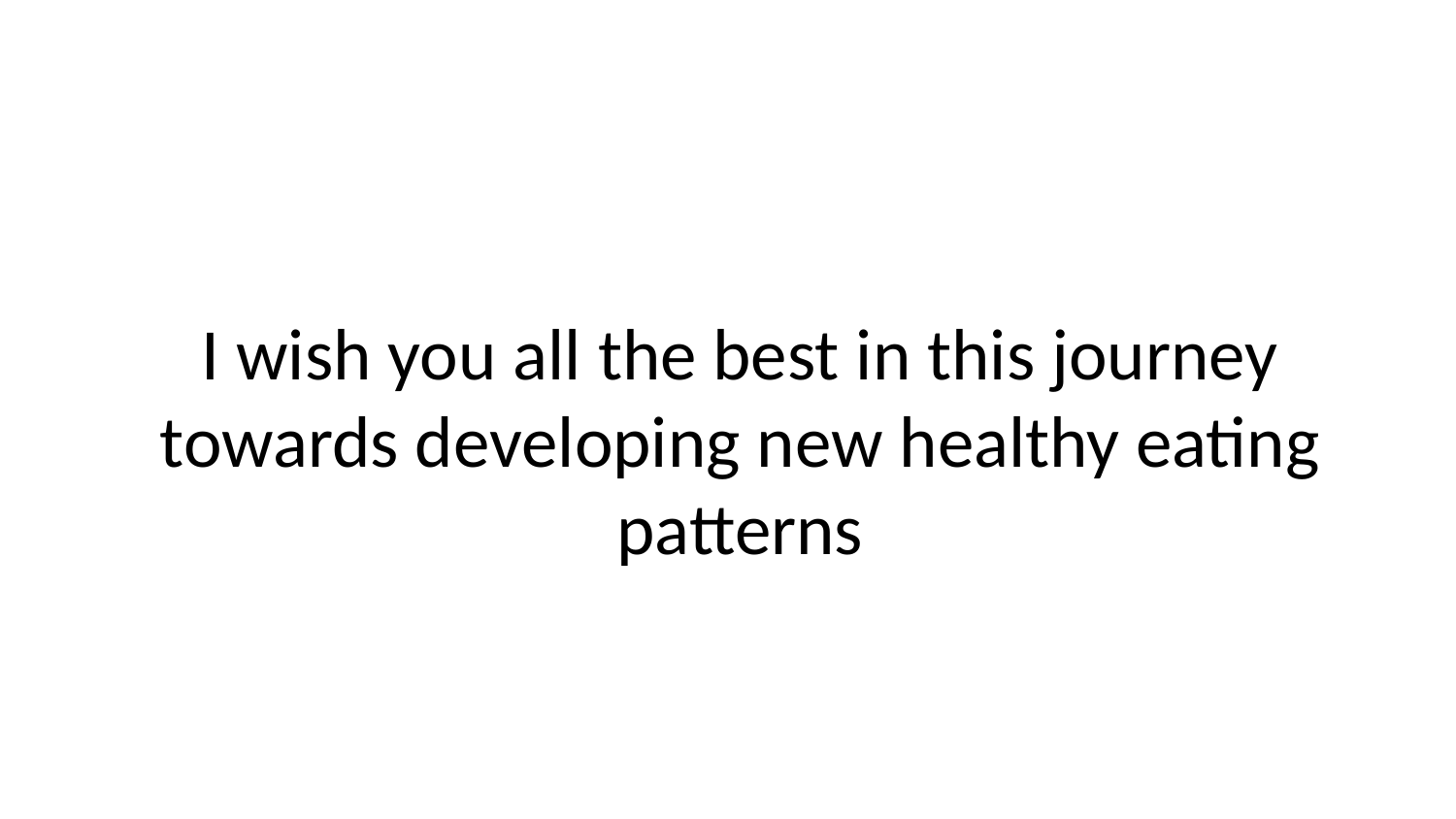

I wish you all the best in this journey towards developing new healthy eating patterns